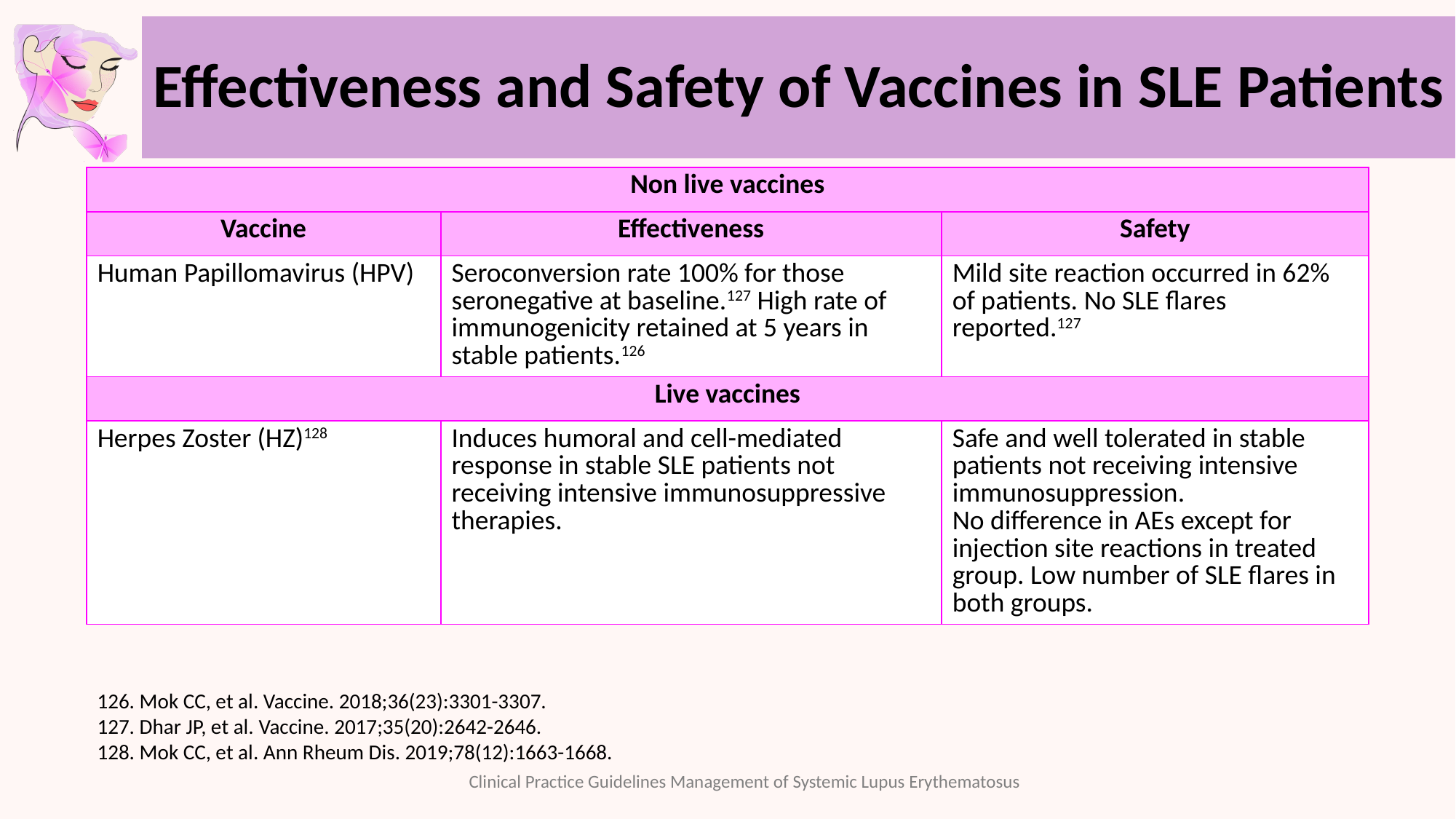

# Effectiveness and Safety of Vaccines in SLE Patients
| Non live vaccines |  |  |
| --- | --- | --- |
| Vaccine | Effectiveness | Safety |
| Human Papillomavirus (HPV) | Seroconversion rate 100% for those seronegative at baseline.127 High rate of immunogenicity retained at 5 years in stable patients.126 | Mild site reaction occurred in 62% of patients. No SLE flares reported.127 |
| Live vaccines |  |  |
| Herpes Zoster (HZ)128 | Induces humoral and cell-mediated response in stable SLE patients not receiving intensive immunosuppressive therapies. | Safe and well tolerated in stable patients not receiving intensive immunosuppression. No difference in AEs except for injection site reactions in treated group. Low number of SLE flares in both groups. |
126. Mok CC, et al. Vaccine. 2018;36(23):3301-3307.
127. Dhar JP, et al. Vaccine. 2017;35(20):2642-2646.
128. Mok CC, et al. Ann Rheum Dis. 2019;78(12):1663-1668.